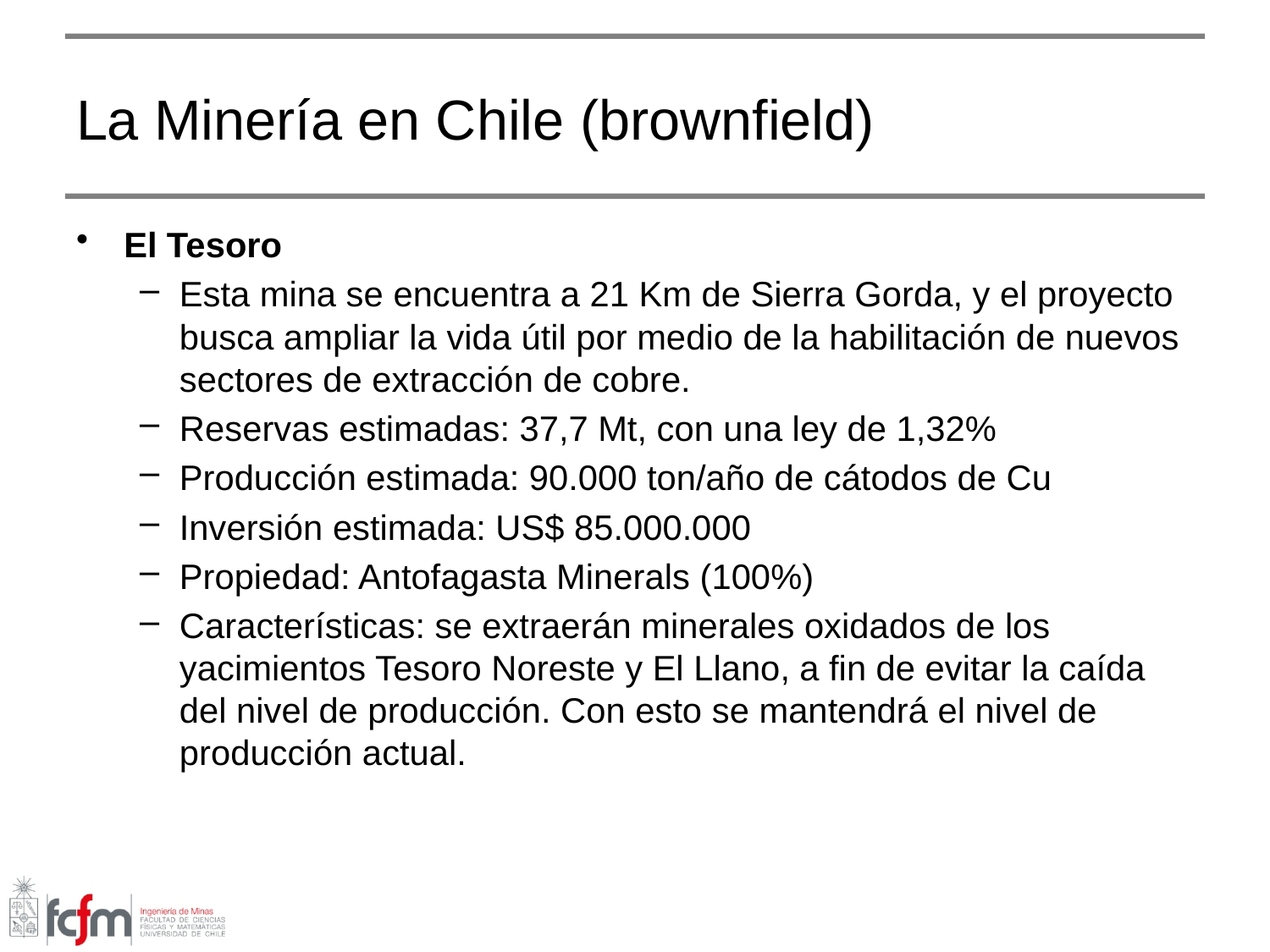

# La Minería en Chile (brownfield)
El Tesoro
Esta mina se encuentra a 21 Km de Sierra Gorda, y el proyecto busca ampliar la vida útil por medio de la habilitación de nuevos sectores de extracción de cobre.
Reservas estimadas: 37,7 Mt, con una ley de 1,32%
Producción estimada: 90.000 ton/año de cátodos de Cu
Inversión estimada: US$ 85.000.000
Propiedad: Antofagasta Minerals (100%)
Características: se extraerán minerales oxidados de los yacimientos Tesoro Noreste y El Llano, a fin de evitar la caída del nivel de producción. Con esto se mantendrá el nivel de producción actual.